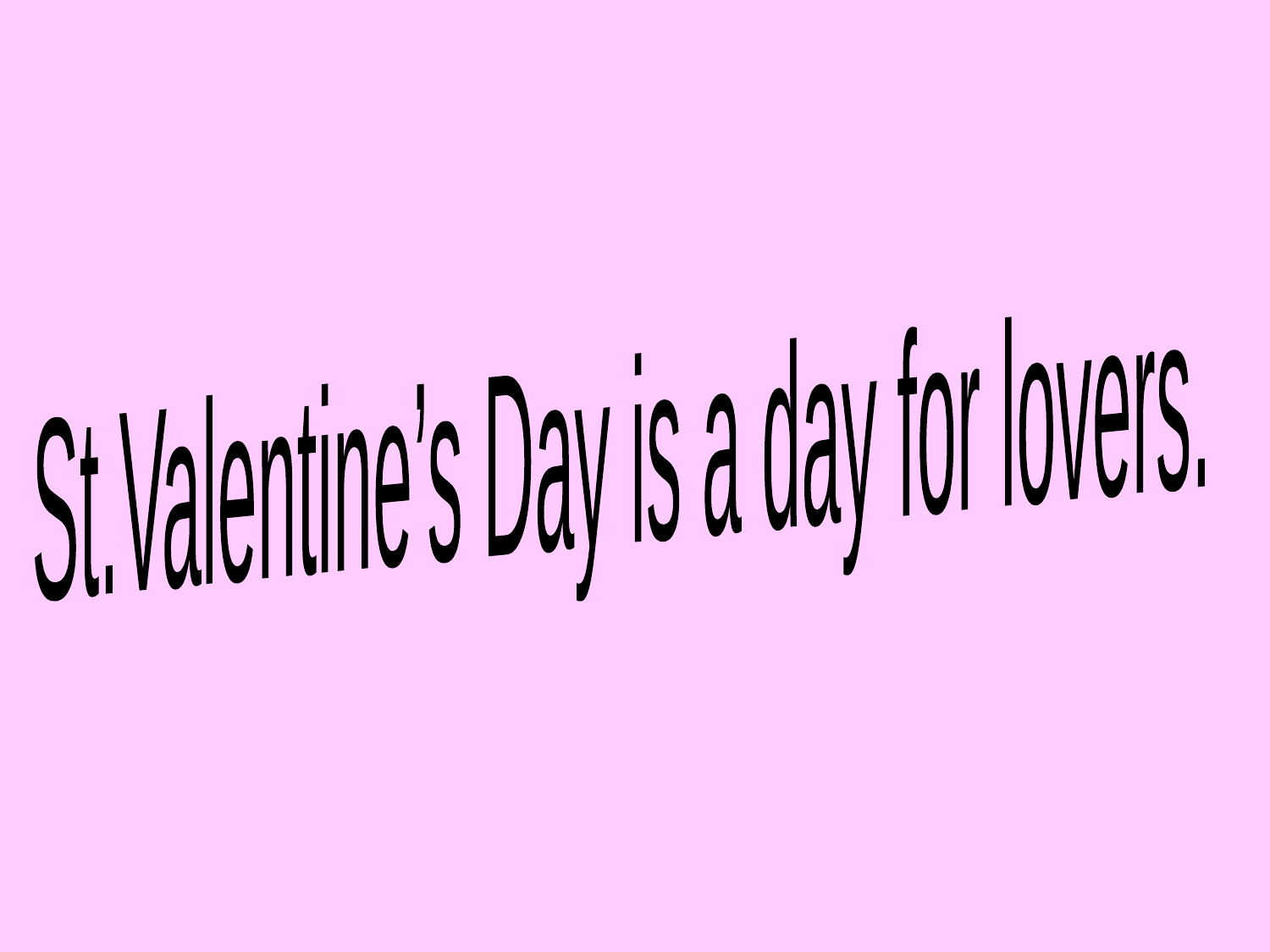

St.Valentine’s Day is a day for lovers.